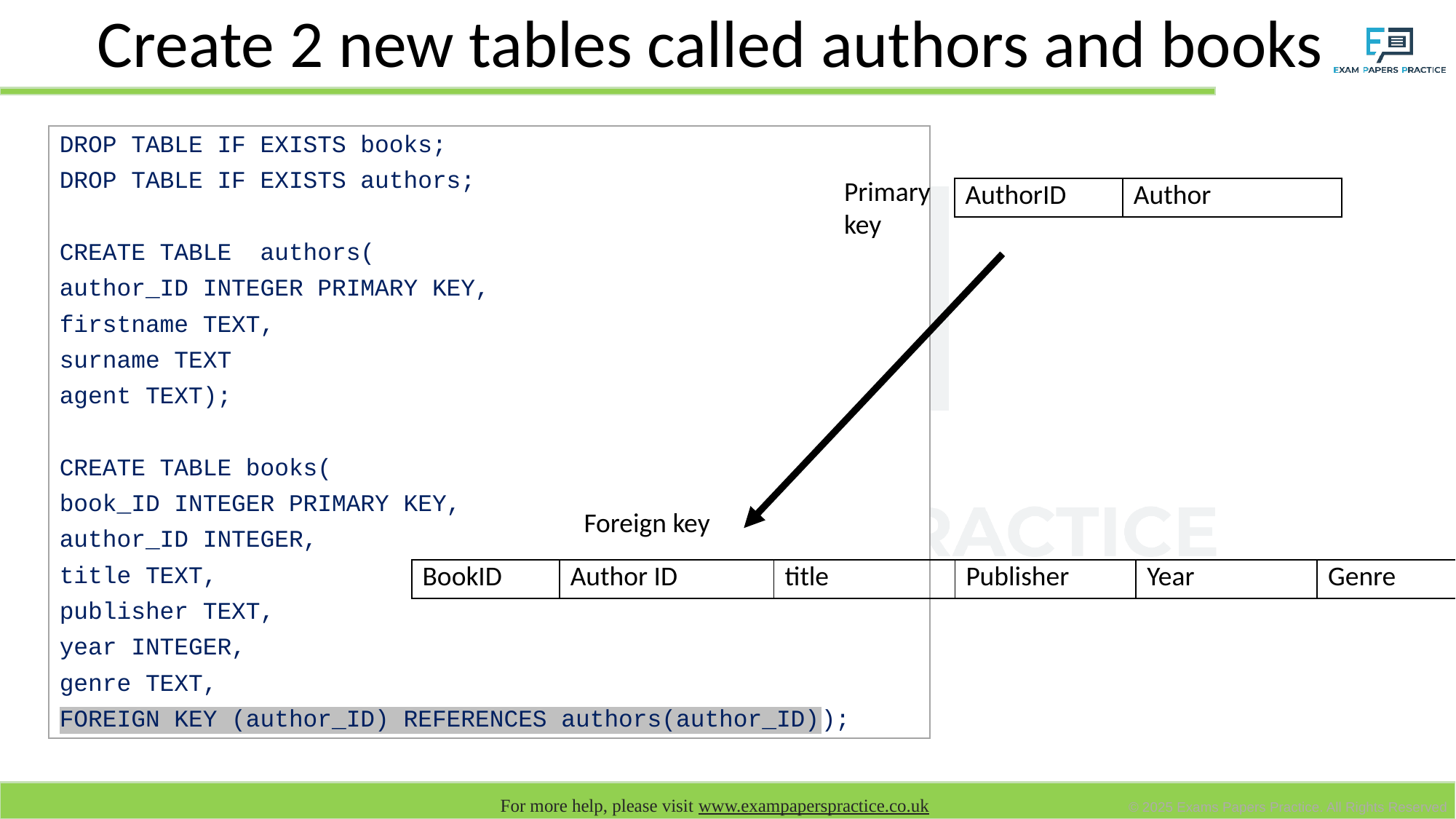

# Create 2 new tables called authors and books
DROP TABLE IF EXISTS books;
DROP TABLE IF EXISTS authors;

CREATE TABLE  authors(
author_ID INTEGER PRIMARY KEY,
firstname TEXT,
surname TEXT
agent TEXT);

CREATE TABLE books(
book_ID INTEGER PRIMARY KEY,
author_ID INTEGER,
title TEXT,
publisher TEXT,
year INTEGER,
genre TEXT,
FOREIGN KEY (author_ID) REFERENCES authors(author_ID));

Primary key
| AuthorID | Author |
| --- | --- |
Foreign key
| BookID | Author ID | title | Publisher | Year | Genre |
| --- | --- | --- | --- | --- | --- |